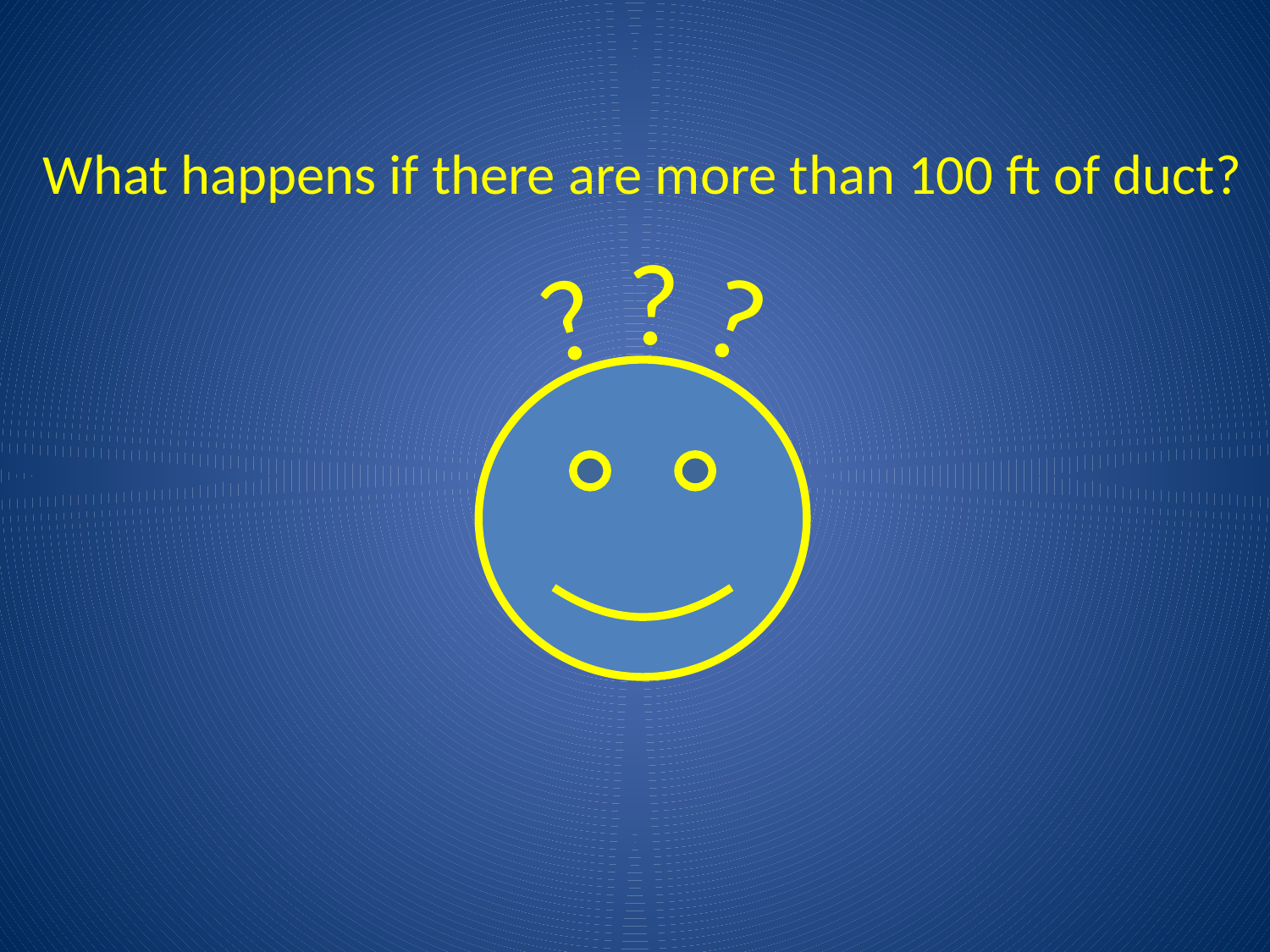

What happens if there are more than 100 ft of duct?

?
?
?